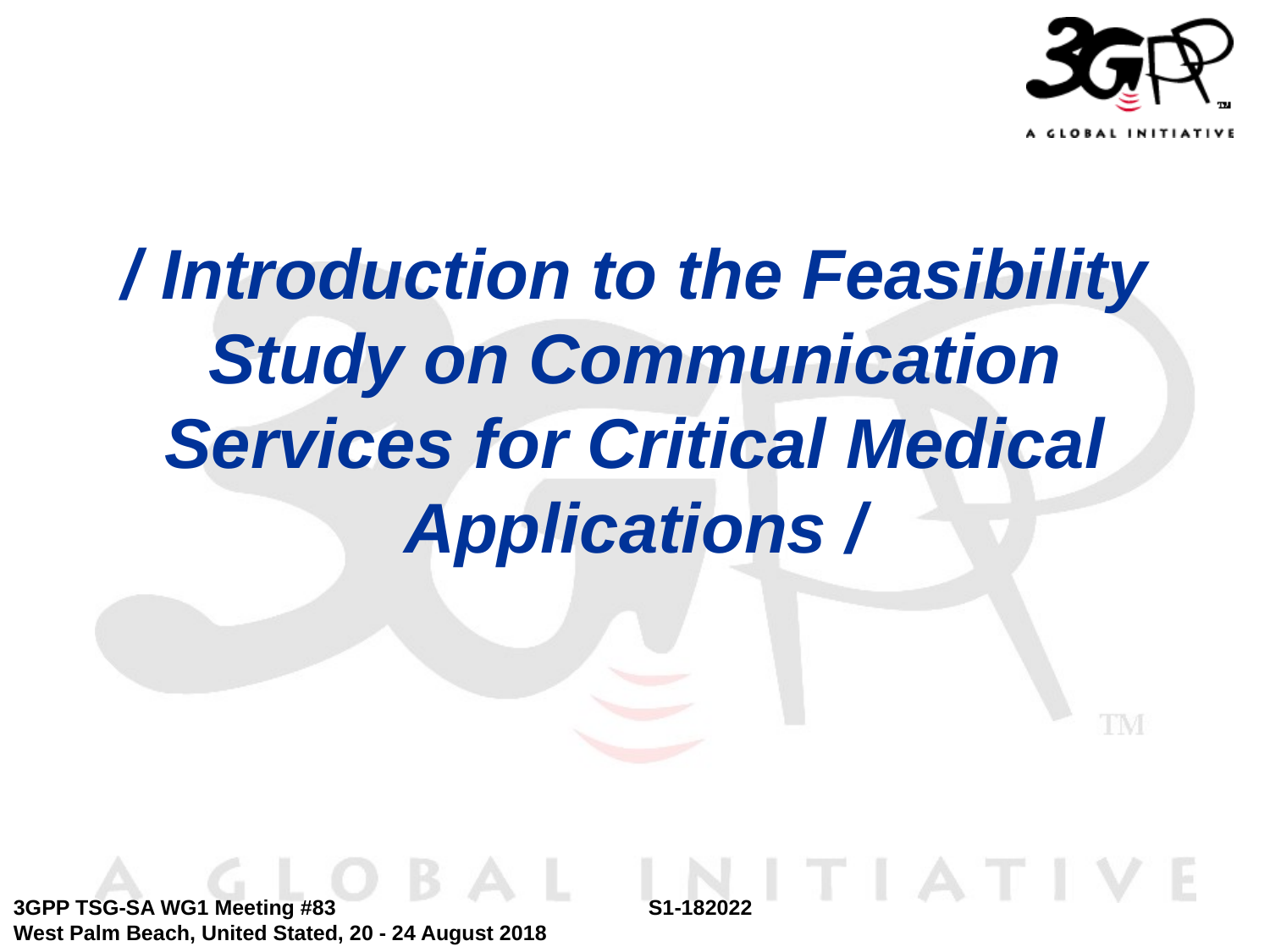

# / Introduction to the Feasibility Study on Communication Services for Critical Medical Applications /